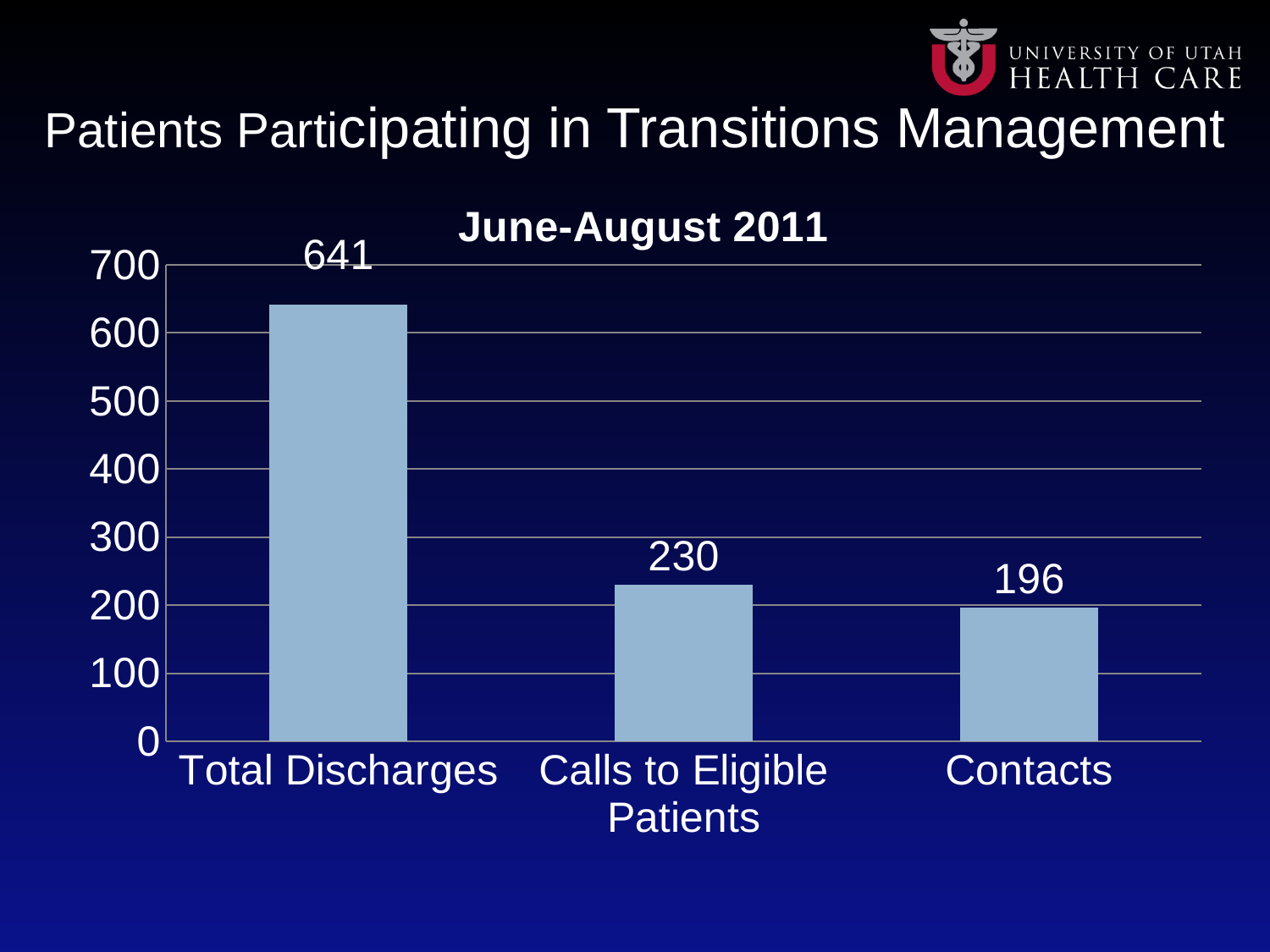

# Patients Participating in Transitions Management

### Chart: June-August 2011

| Category |  |
|---|---|
| Total Discharges | 641.0 |
| Calls to Eligible Patients | 230.0 |
| Contacts | 196.0 |